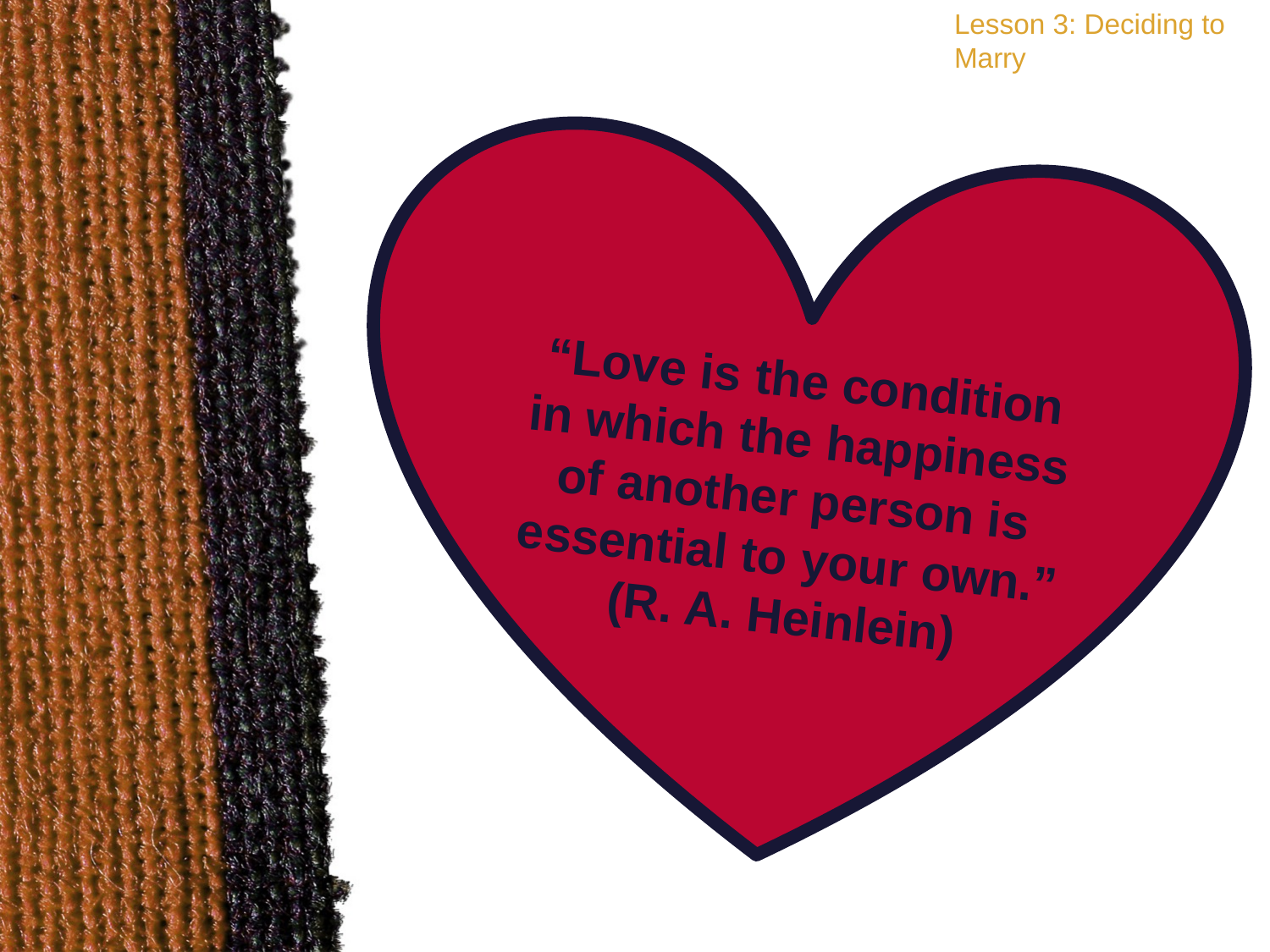

Lesson 3: Deciding to Marry

“Love is the condition in which the happiness
of another person is essential to your own.”
(R. A. Heinlein)